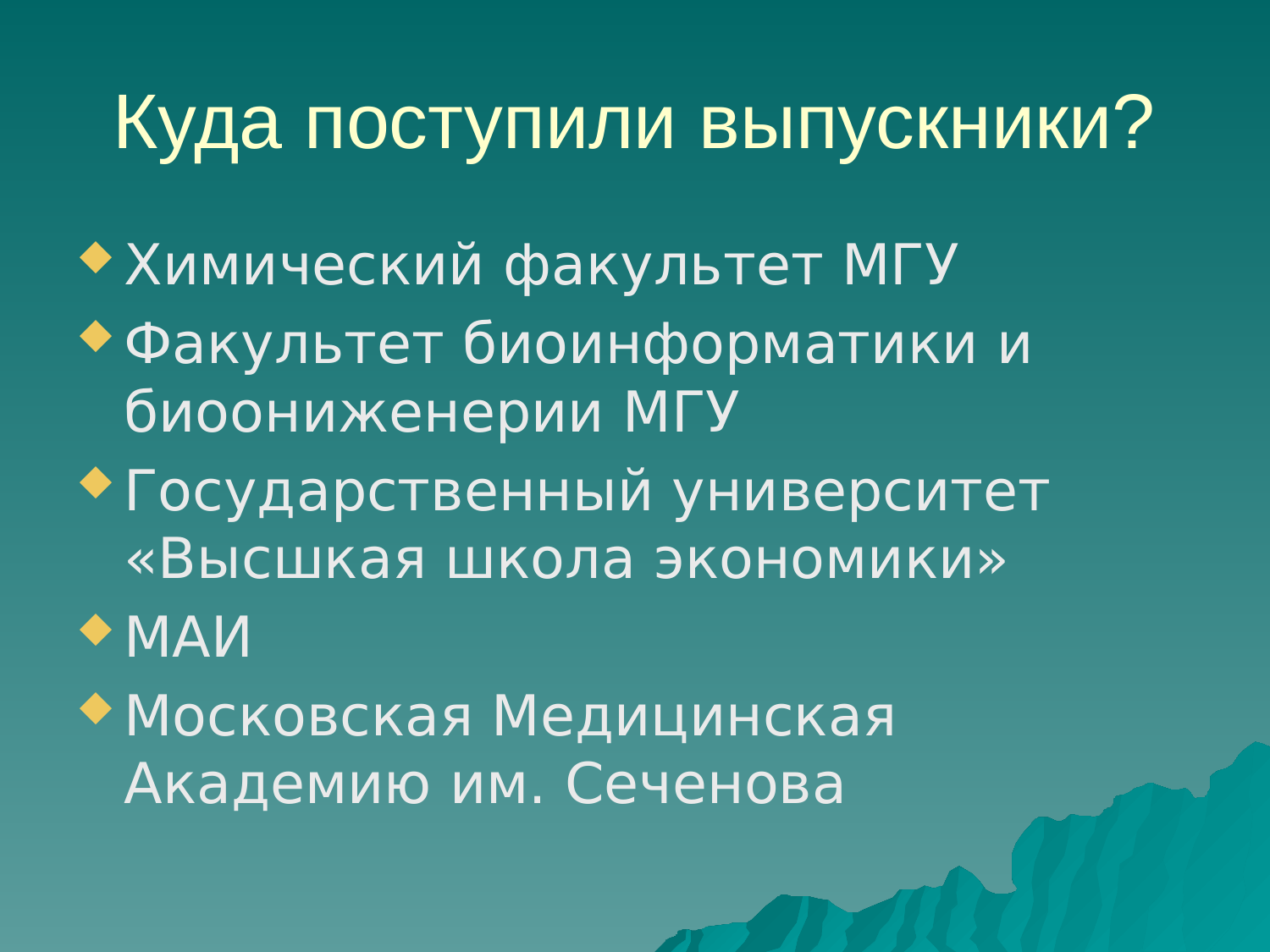

# Куда поступили выпускники?
Химический факультет МГУ
Факультет биоинформатики и биоониженерии МГУ
Государственный университет «Высшкая школа экономики»
МАИ
Московская Медицинская Академию им. Сеченова